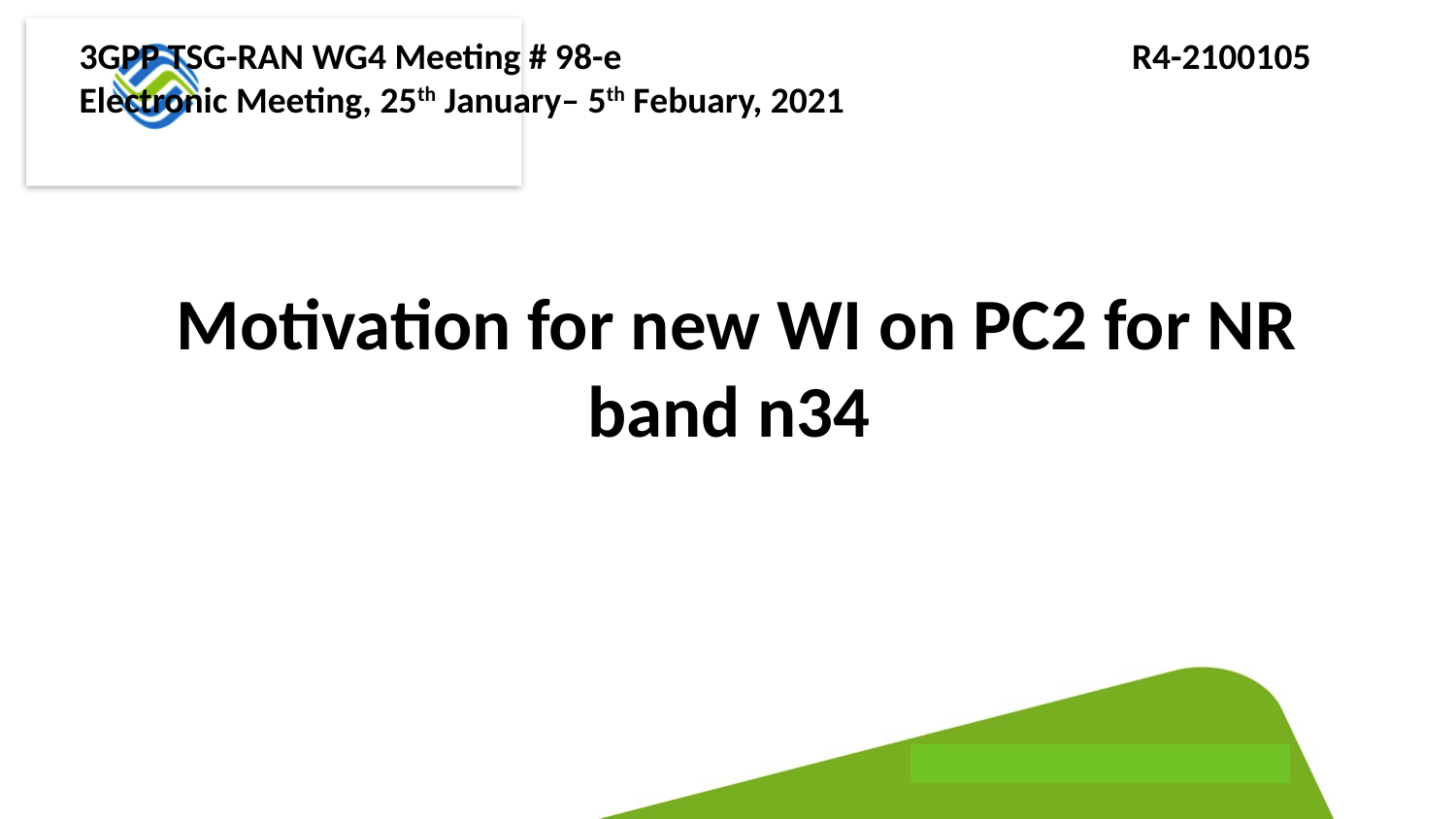

3GPP TSG-RAN WG4 Meeting # 98-e                                                              R4-2100105
Electronic Meeting, 25th January– 5th Febuary, 2021

 Motivation for new WI on PC2 for NR band n34